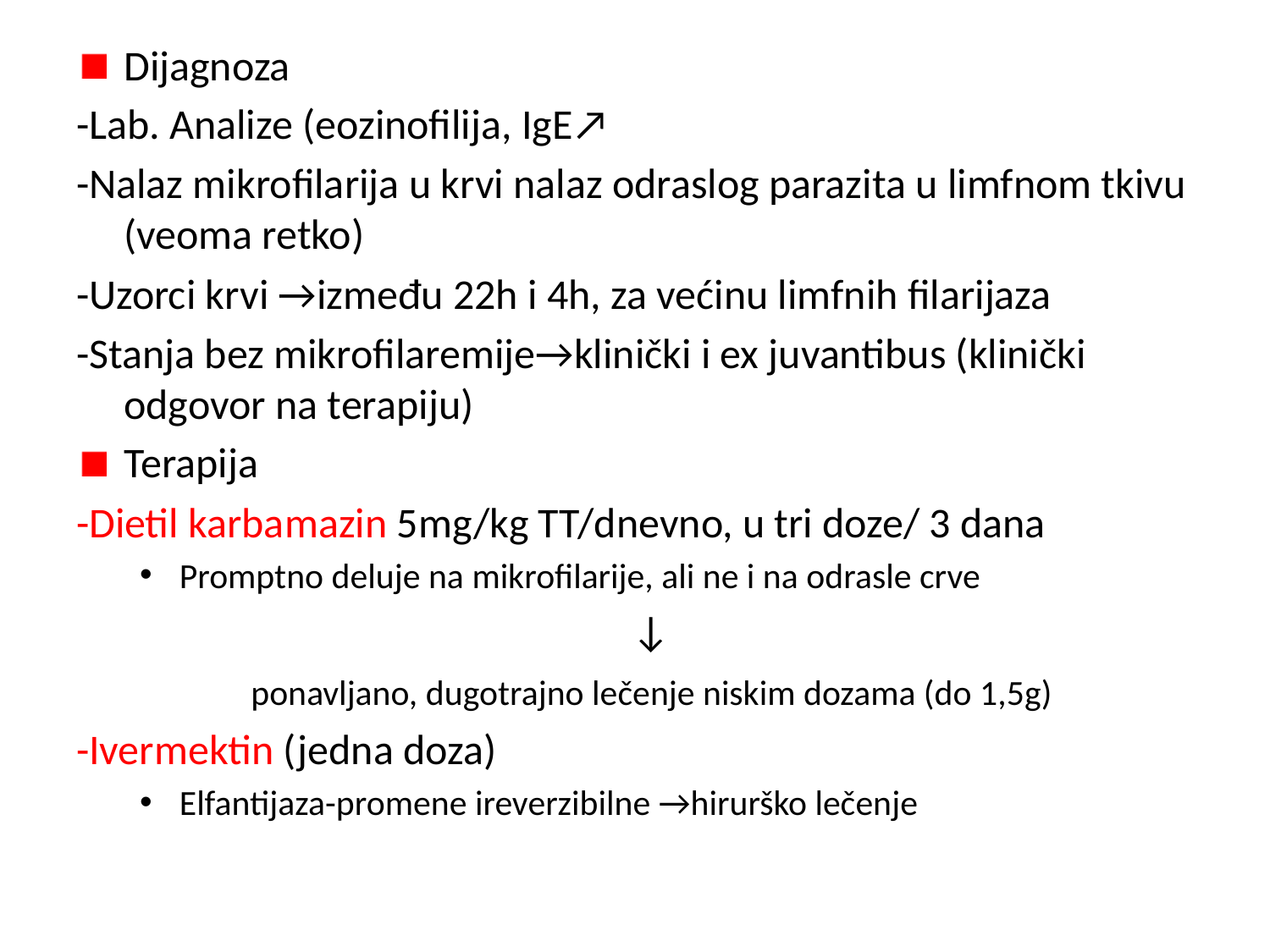

Dijagnoza
-Lab. Analize (eozinofilija, IgE↗
-Nalaz mikrofilarija u krvi nalaz odraslog parazita u limfnom tkivu (veoma retko)
-Uzorci krvi →između 22h i 4h, za većinu limfnih filarijaza
-Stanja bez mikrofilaremije→klinički i ex juvantibus (klinički odgovor na terapiju)
Terapija
-Dietil karbamazin 5mg/kg TT/dnevno, u tri doze/ 3 dana
Promptno deluje na mikrofilarije, ali ne i na odrasle crve
					↓
		ponavljano, dugotrajno lečenje niskim dozama (do 1,5g)
-Ivermektin (jedna doza)
Elfantijaza-promene ireverzibilne →hirurško lečenje